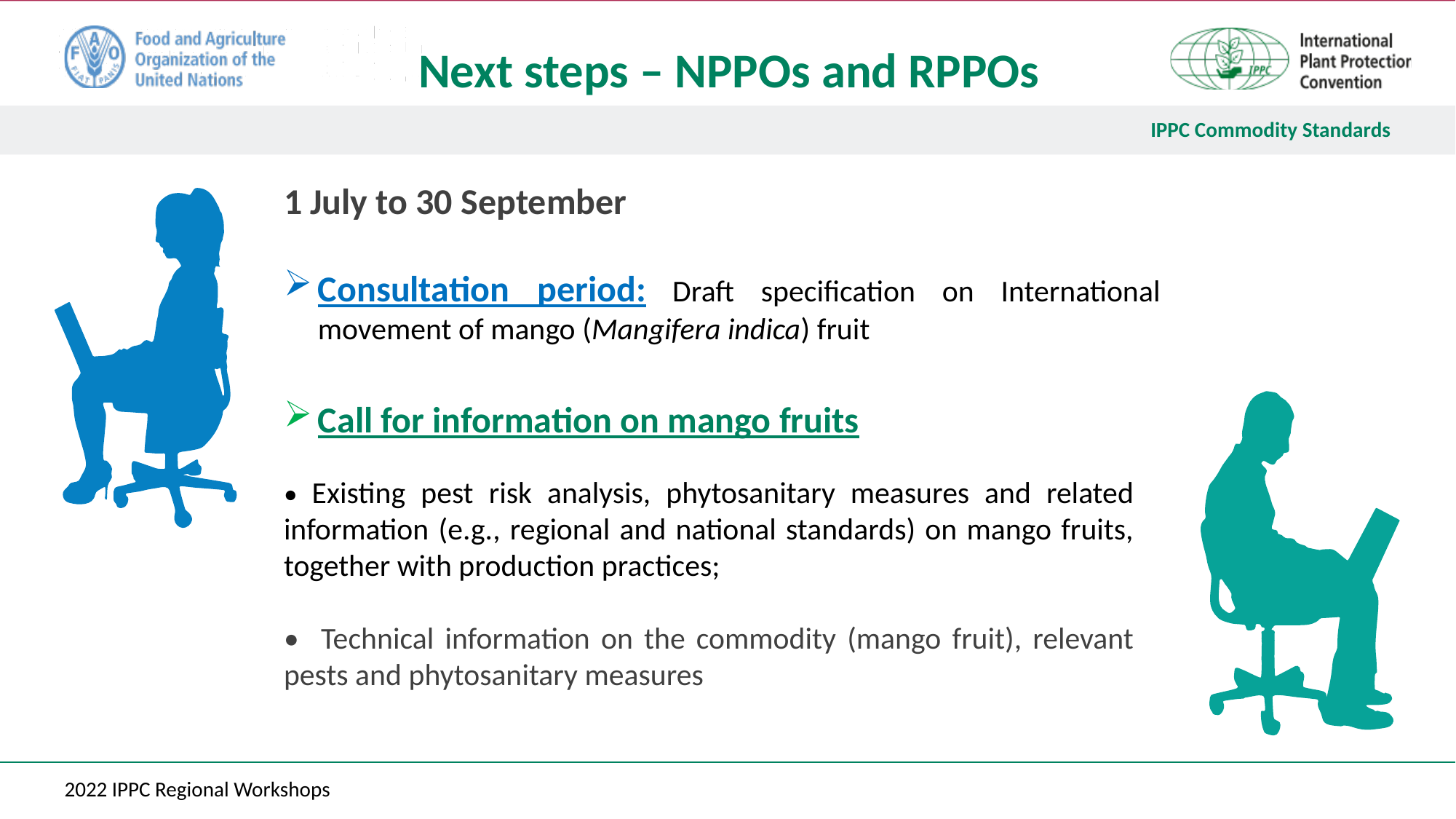

# Next steps – NPPOs and RPPOs
1 July to 30 September

Consultation period: Draft specification on International movement of mango (Mangifera indica) fruit

Call for information on mango fruits

• Existing pest risk analysis, phytosanitary measures and related information (e.g., regional and national standards) on mango fruits, together with production practices;

•  Technical information on the commodity (mango fruit), relevant pests and phytosanitary measures